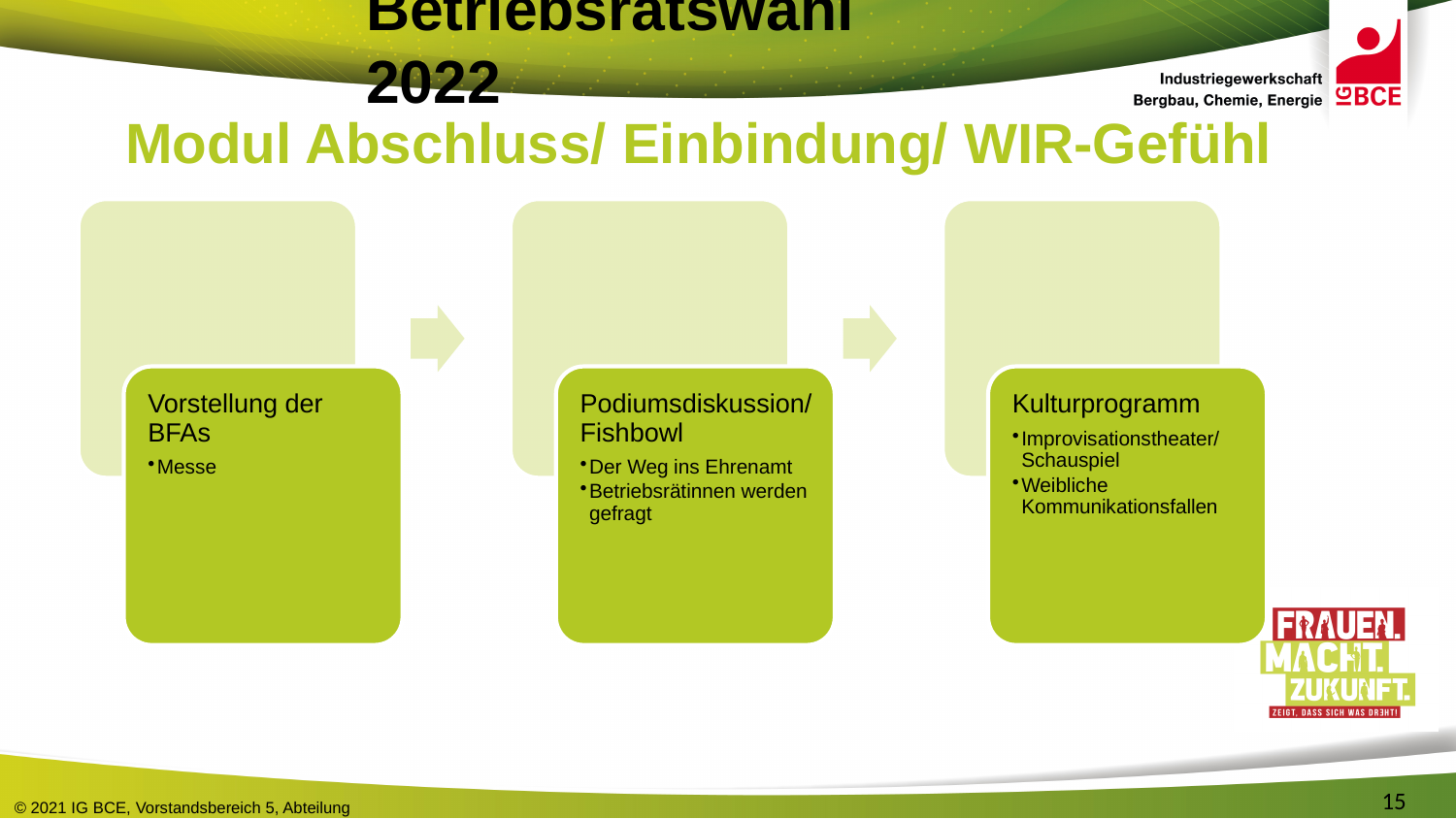

# Betriebsratswahl 2022
Vorstellung der BFAs
Messe

Podiumsdiskussion/ Fishbowl
Der Weg ins Ehrenamt
Betriebsrätinnen werden gefragt

Kulturprogramm
Improvisationstheater/ Schauspiel
Weibliche Kommunikationsfallen
Modul Abschluss/ Einbindung/ WIR-Gefühl

15